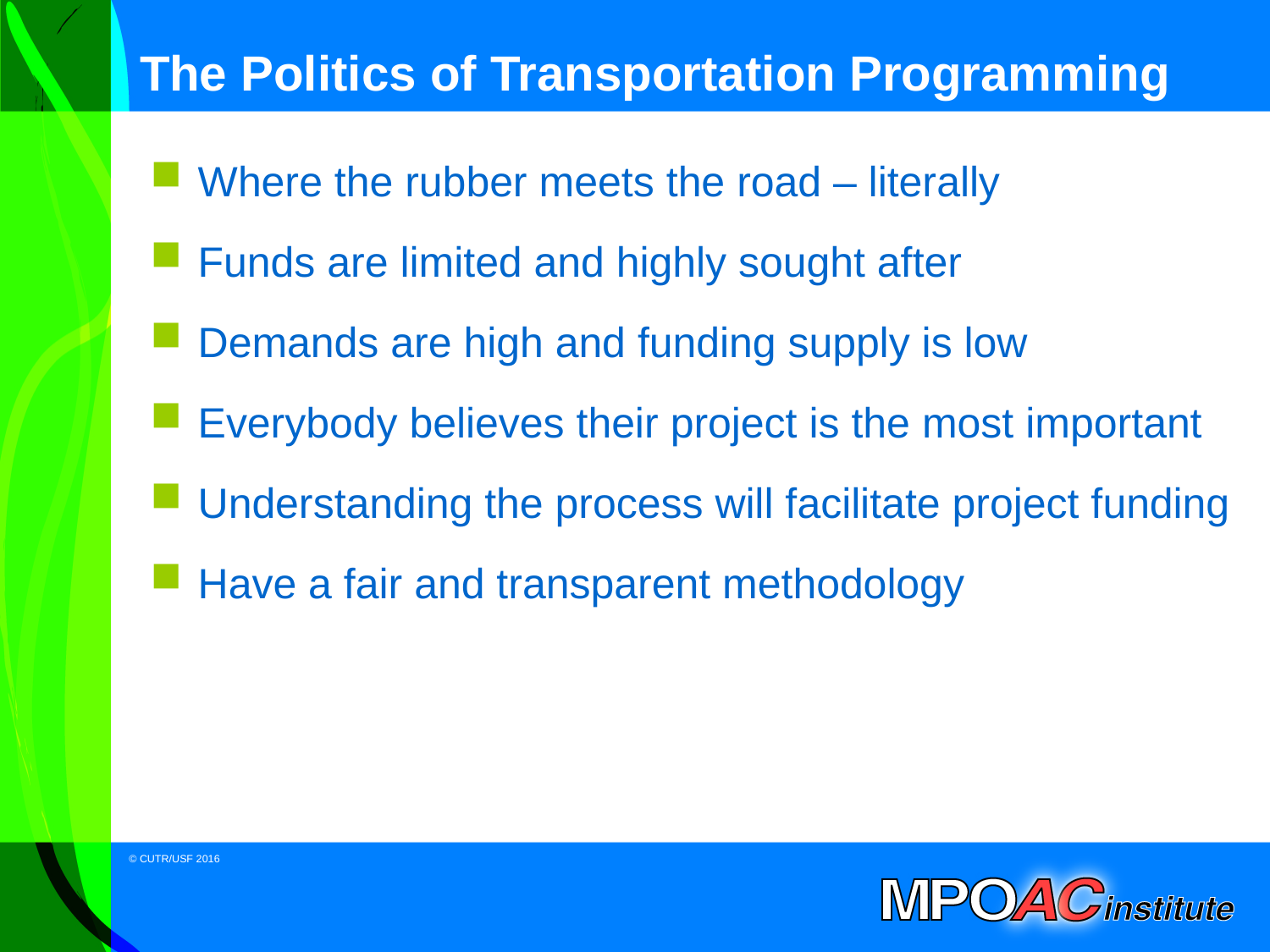

# The Politics of Transportation Programming
Where the rubber meets the road – literally
Funds are limited and highly sought after
Demands are high and funding supply is low
Everybody believes their project is the most important
Understanding the process will facilitate project funding
Have a fair and transparent methodology